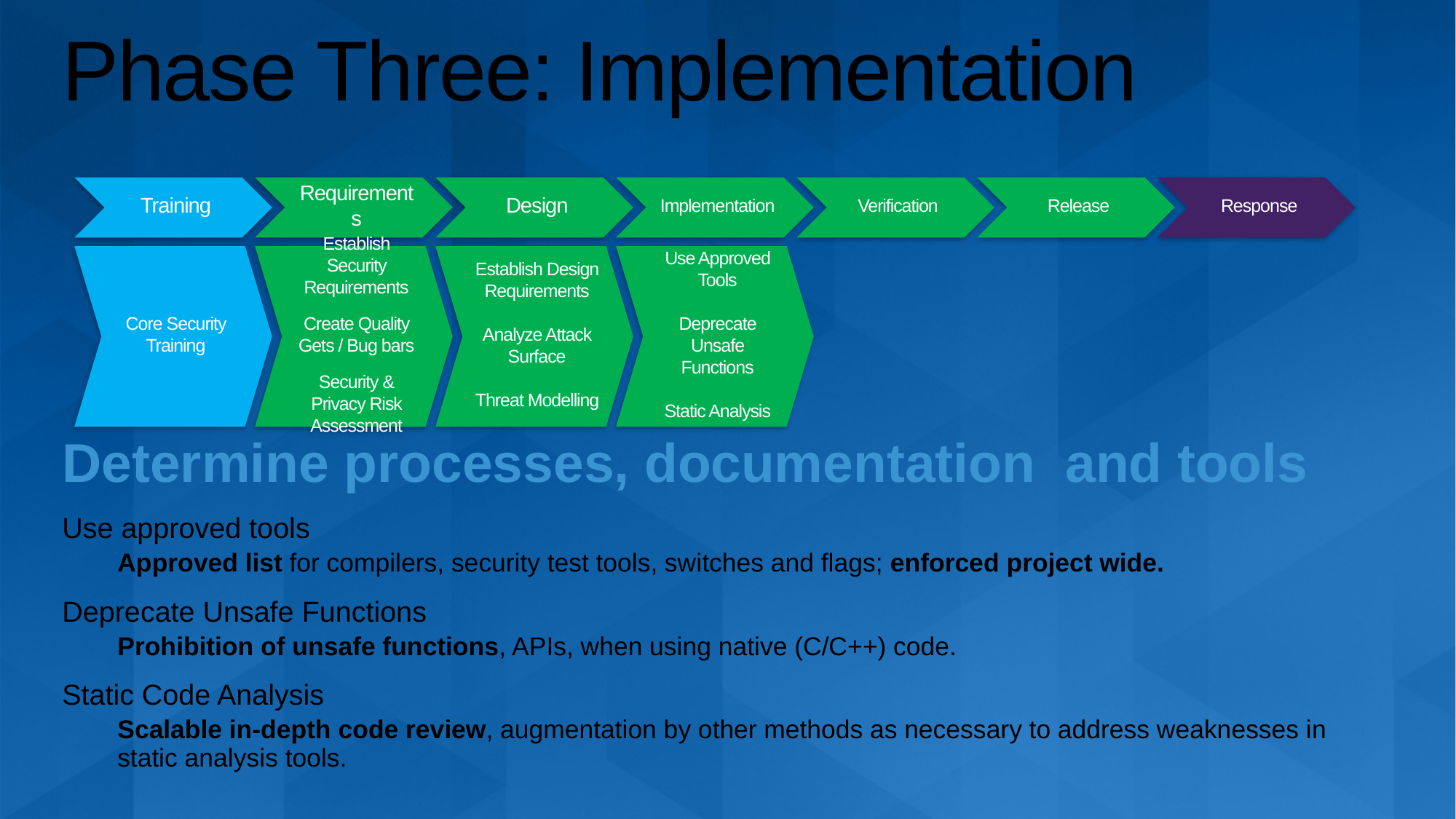

# Phase Three: Implementation
Training
Requirements
Design
Implementation
Verification
Release
Response
Core Security Training
Establish Security Requirements

Create Quality Gets / Bug bars

Security & Privacy Risk Assessment
Establish Design Requirements

Analyze Attack Surface

Threat Modelling
Use Approved Tools

Deprecate Unsafe Functions

Static Analysis
Determine processes, documentation  and tools

Use approved tools
Approved list for compilers, security test tools, switches and flags; enforced project wide.

Deprecate Unsafe Functions
Prohibition of unsafe functions, APIs, when using native (C/C++) code.

Static Code Analysis
Scalable in-depth code review, augmentation by other methods as necessary to address weaknesses in static analysis tools.